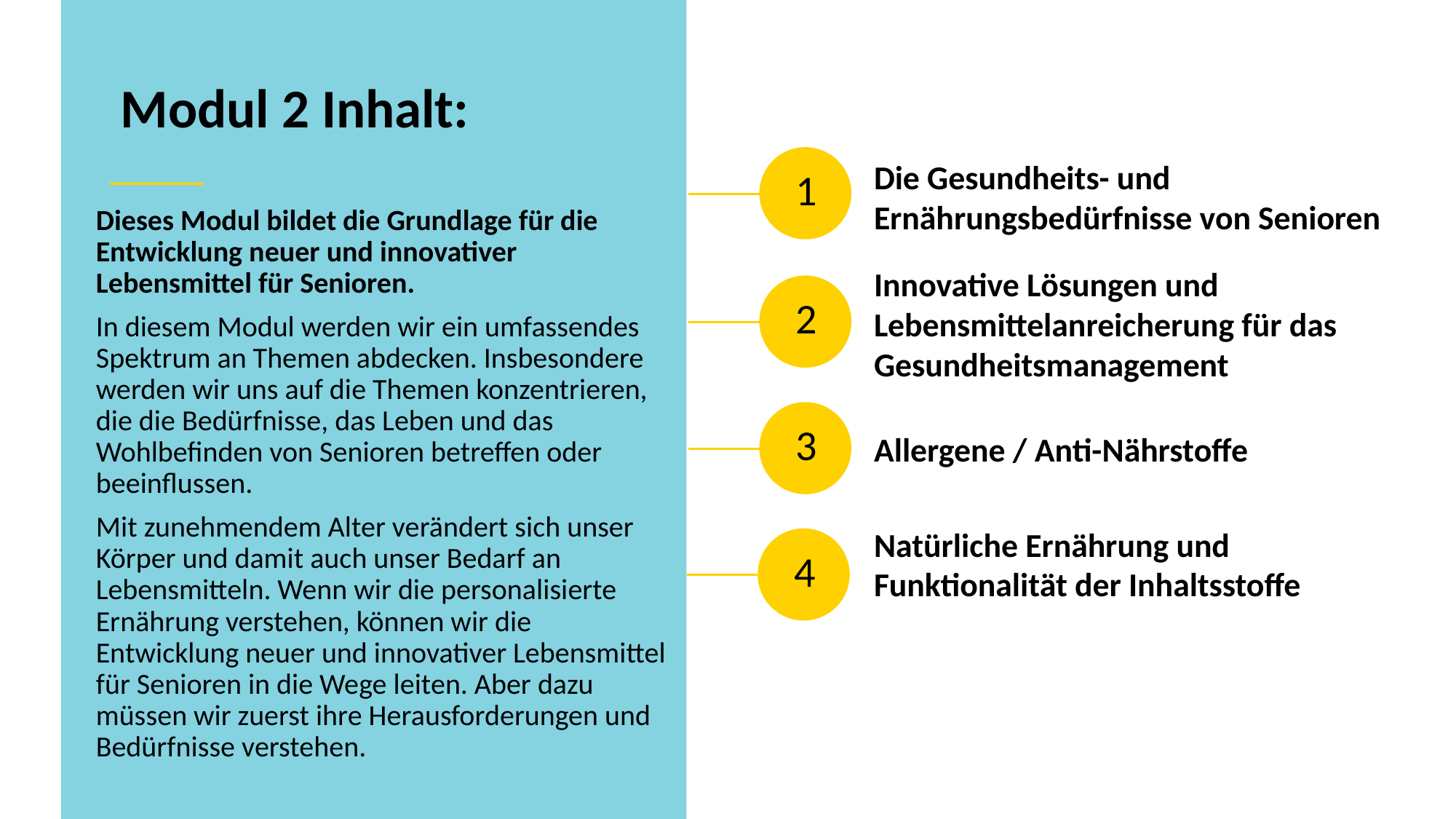

Modul 2 Inhalt:
Die Gesundheits- und Ernährungsbedürfnisse von Senioren
1
Dieses Modul bildet die Grundlage für die Entwicklung neuer und innovativer Lebensmittel für Senioren.
In diesem Modul werden wir ein umfassendes Spektrum an Themen abdecken. Insbesondere werden wir uns auf die Themen konzentrieren, die die Bedürfnisse, das Leben und das Wohlbefinden von Senioren betreffen oder beeinflussen.
Mit zunehmendem Alter verändert sich unser Körper und damit auch unser Bedarf an Lebensmitteln. Wenn wir die personalisierte Ernährung verstehen, können wir die Entwicklung neuer und innovativer Lebensmittel für Senioren in die Wege leiten. Aber dazu müssen wir zuerst ihre Herausforderungen und Bedürfnisse verstehen.
Innovative Lösungen und Lebensmittelanreicherung für das Gesundheitsmanagement
2
Allergene / Anti-Nährstoffe
3
Natürliche Ernährung und Funktionalität der Inhaltsstoffe
4